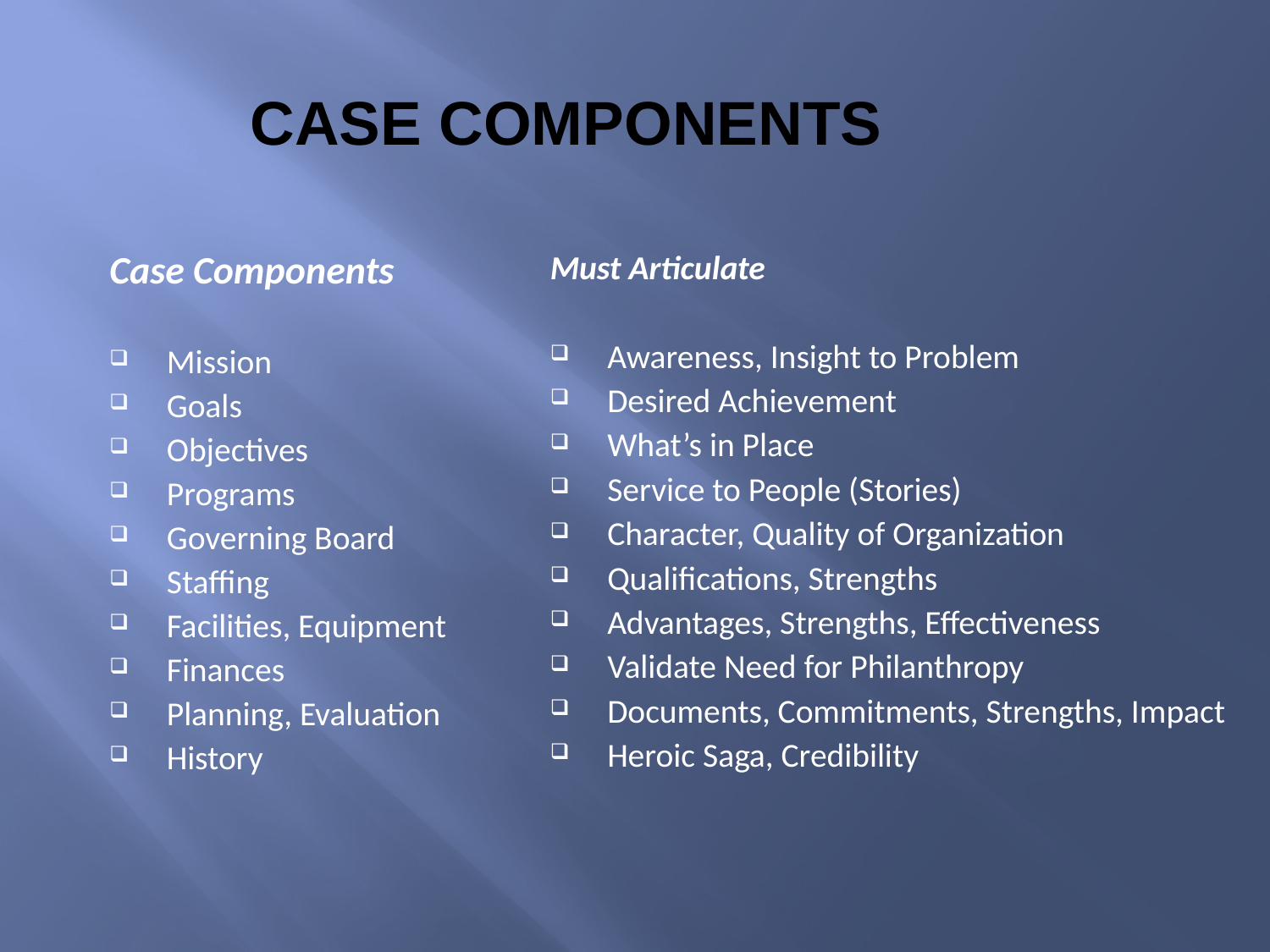

CASE COMPONENTS
Case Components

Mission
Goals
Objectives
Programs
Governing Board
Staffing
Facilities, Equipment
Finances
Planning, Evaluation
History

Must Articulate

Awareness, Insight to Problem
Desired Achievement
What’s in Place
Service to People (Stories)
Character, Quality of Organization
Qualifications, Strengths
Advantages, Strengths, Effectiveness
Validate Need for Philanthropy
Documents, Commitments, Strengths, Impact
Heroic Saga, Credibility